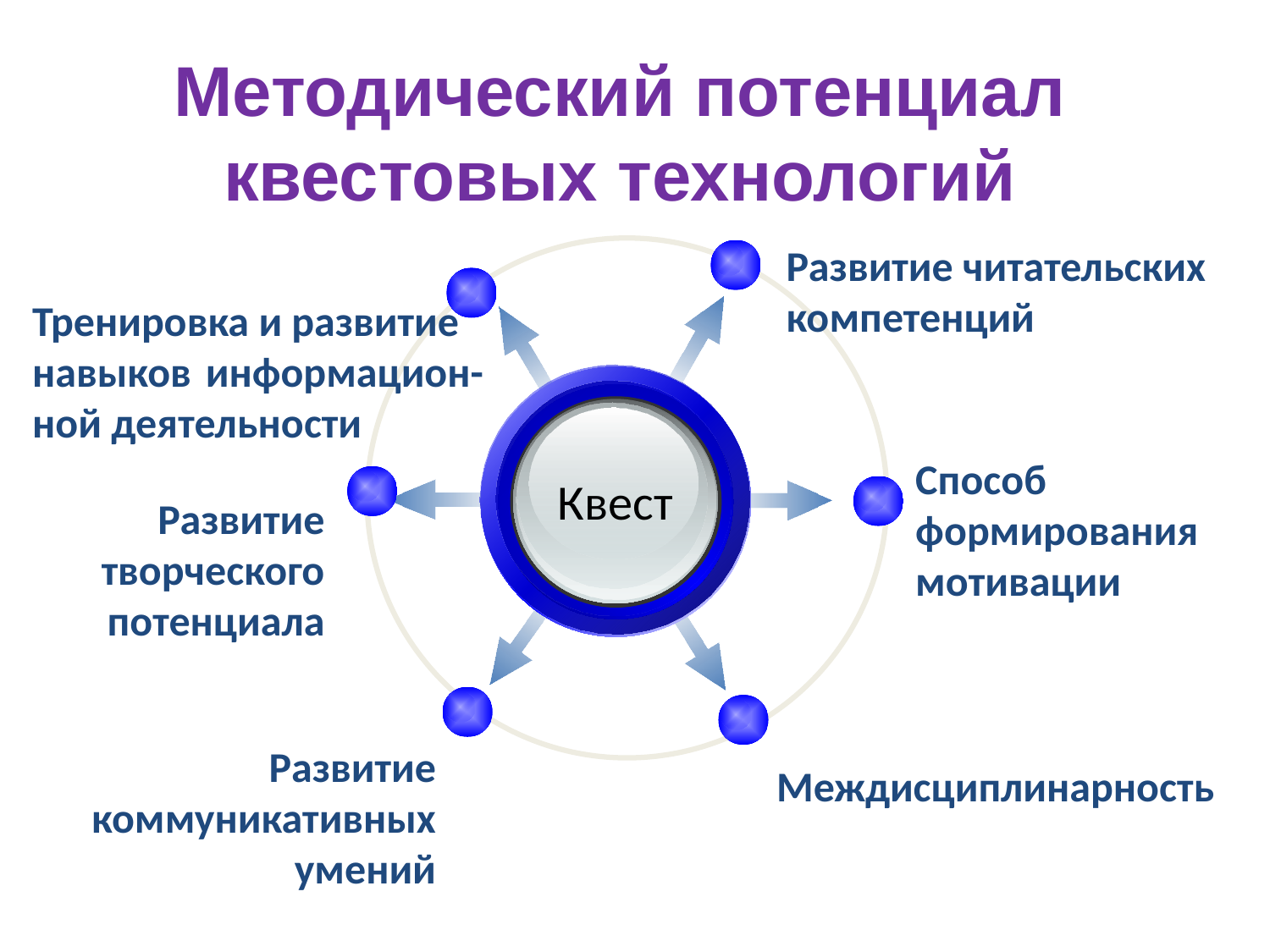

Методический потенциал
квестовых технологий

Развитие читательских
компетенций

Тренировка и развитие
навыков информацион-ной деятельности

Способ формирования
мотивации
Квест

Развитие
творческого
потенциала

Развитие
коммуникативных умений
Междисциплинарность